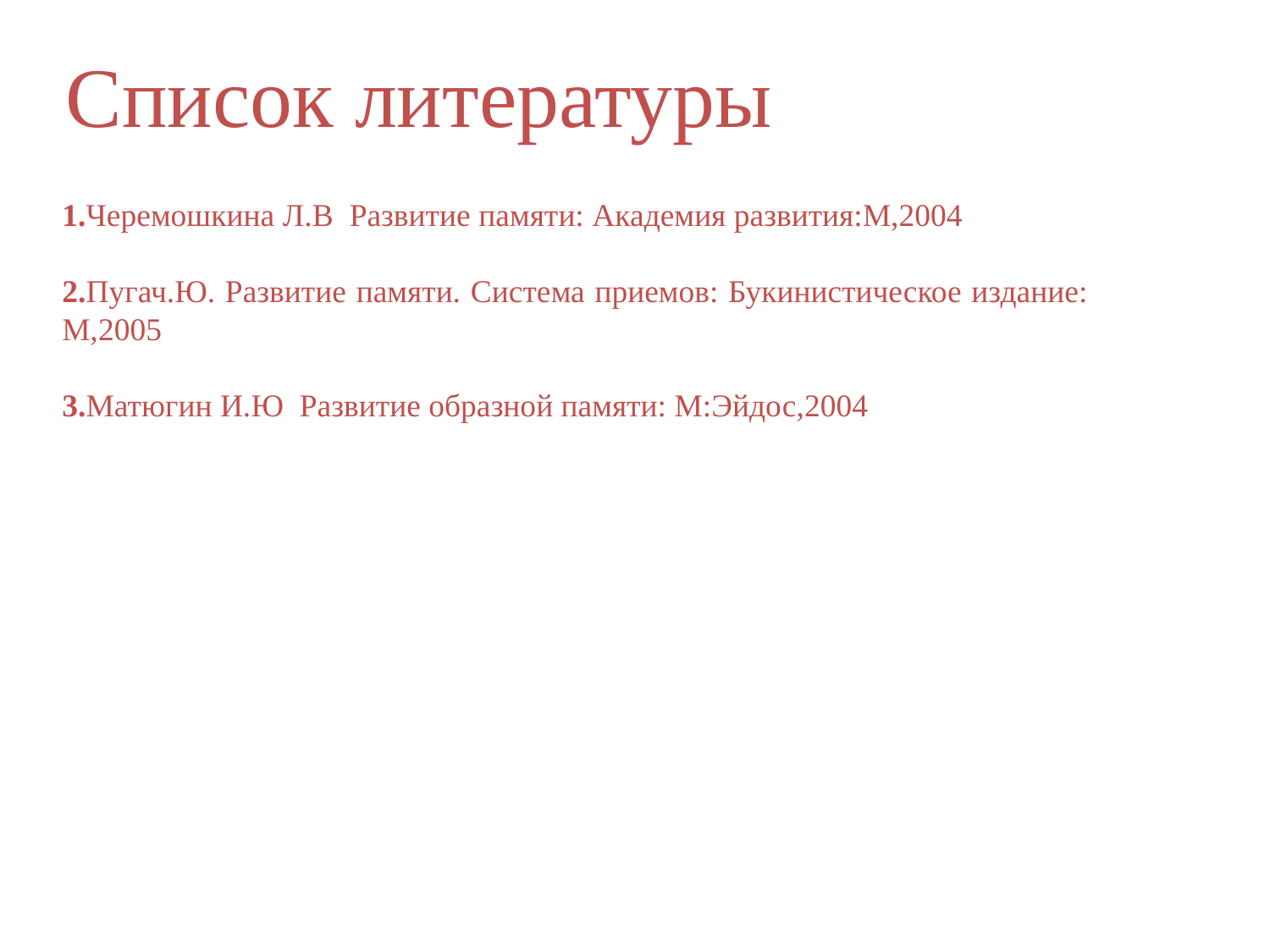

Список литературы
1.Черемошкина Л.В  Развитие памяти: Академия развития:М,2004

2.Пугач.Ю. Развитие памяти. Система приемов: Букинистическое издание: М,2005

3.Матюгин И.Ю  Развитие образной памяти: М:Эйдос,2004